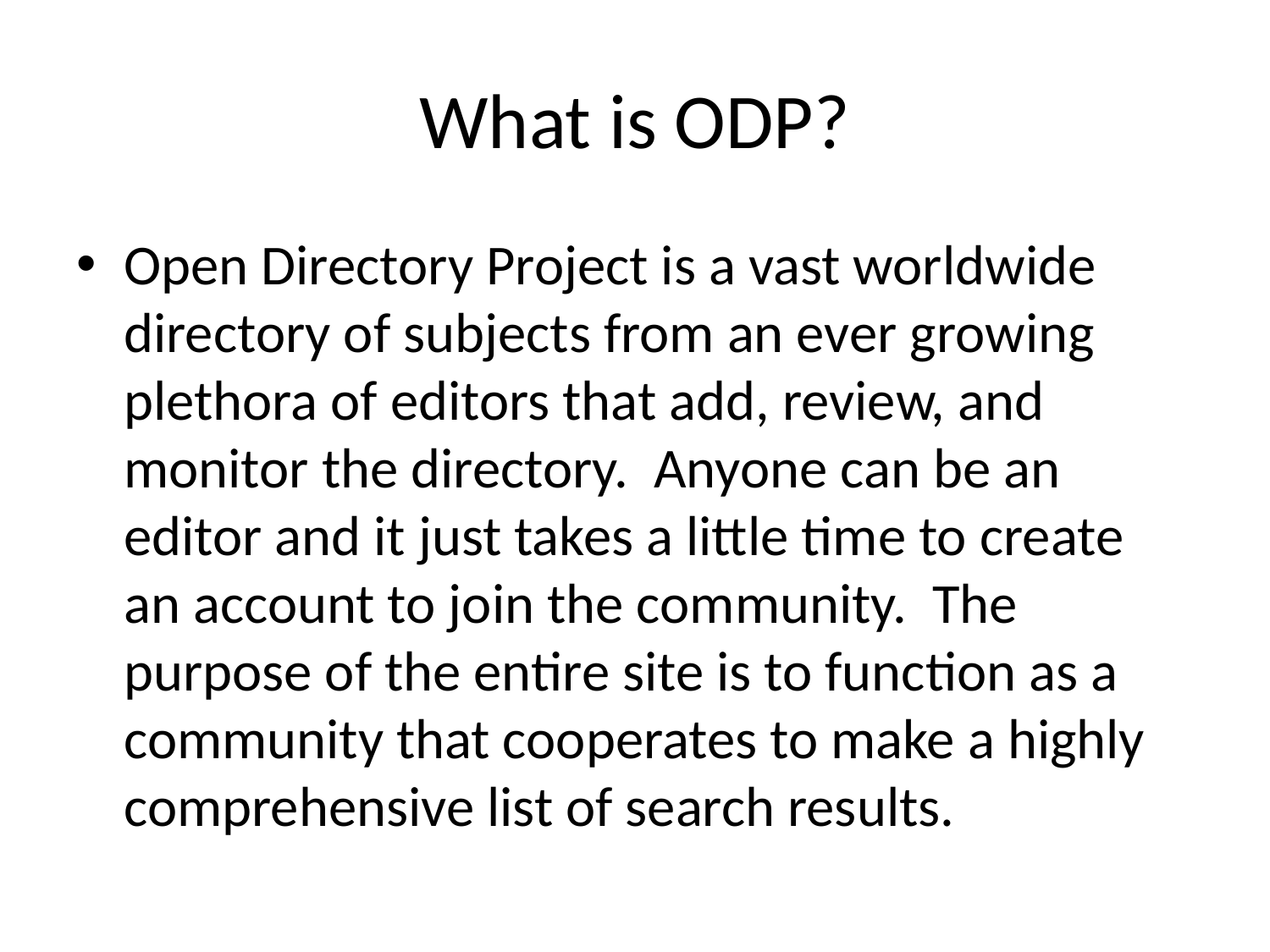

# What is ODP?
Open Directory Project is a vast worldwide directory of subjects from an ever growing plethora of editors that add, review, and monitor the directory.  Anyone can be an editor and it just takes a little time to create an account to join the community.  The purpose of the entire site is to function as a community that cooperates to make a highly comprehensive list of search results.